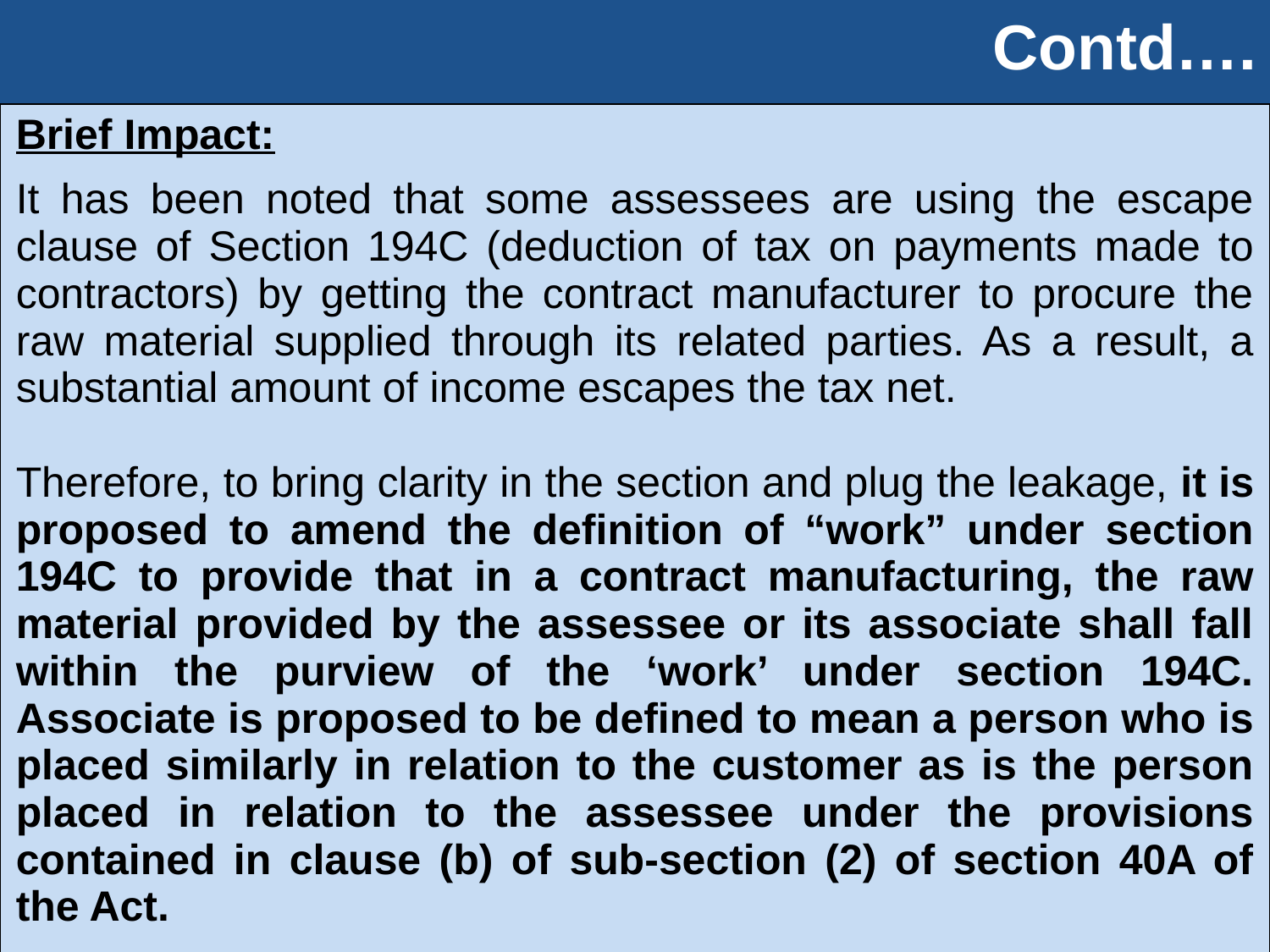

# Contd….
| Brief Impact: It has been noted that some assessees are using the escape clause of Section 194C (deduction of tax on payments made to contractors) by getting the contract manufacturer to procure the raw material supplied through its related parties. As a result, a substantial amount of income escapes the tax net. Therefore, to bring clarity in the section and plug the leakage, it is proposed to amend the definition of “work” under section 194C to provide that in a contract manufacturing, the raw material provided by the assessee or its associate shall fall within the purview of the ‘work’ under section 194C. Associate is proposed to be defined to mean a person who is placed similarly in relation to the customer as is the person placed in relation to the assessee under the provisions contained in clause (b) of sub-section (2) of section 40A of the Act. This amendment will take effect from 1st April, 2020. |
| --- |
153